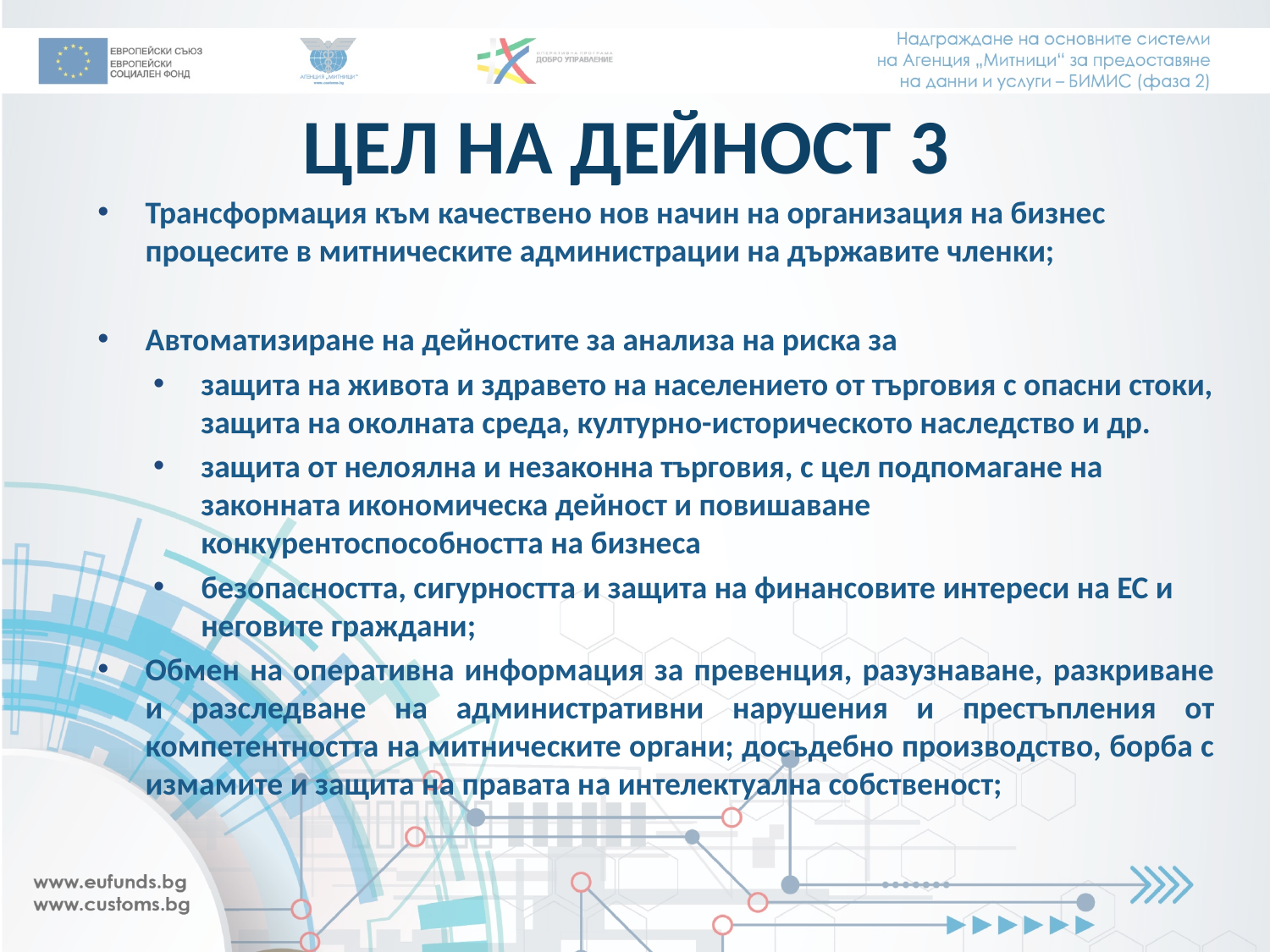

# ЦЕЛ НА ДЕЙНОСТ 3
Трансформация към качествено нов начин на организация на бизнес процесите в митническите администрации на държавите членки;

Автоматизиране на дейностите за анализа на риска за
защита на живота и здравето на населението от търговия с опасни стоки, защита на околната среда, културно-историческото наследство и др.
защита от нелоялна и незаконна търговия, с цел подпомагане на законната икономическа дейност и повишаване конкурентоспособността на бизнеса
безопасността, сигурността и защита на финансовите интереси на ЕС и неговите граждани;
Обмен на оперативна информация за превенция, разузнаване, разкриване и разследване на административни нарушения и престъпления от компетентността на митническите органи; досъдебно производство, борба с измамите и защита на правата на интелектуална собственост;